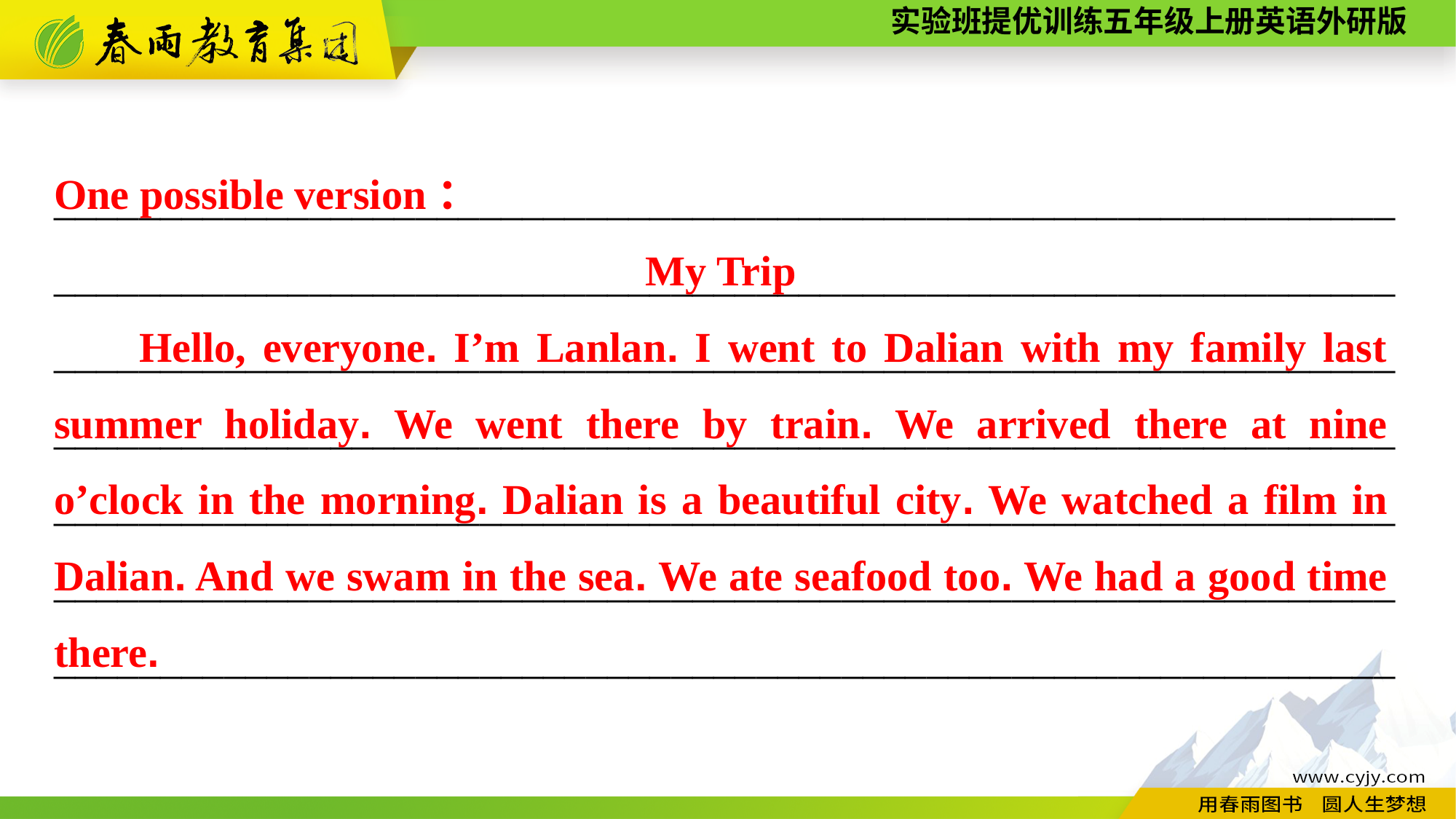

One possible version：
My Trip
Hello, everyone. I’m Lanlan. I went to Dalian with my family last summer holiday. We went there by train. We arrived there at nine o’clock in the morning. Dalian is a beautiful city. We watched a film in Dalian. And we swam in the sea. We ate seafood too. We had a good time there.
_______________________________________________________________
_______________________________________________________________
_______________________________________________________________
_______________________________________________________________
_______________________________________________________________
______________________________________________________________________________________________________________________________